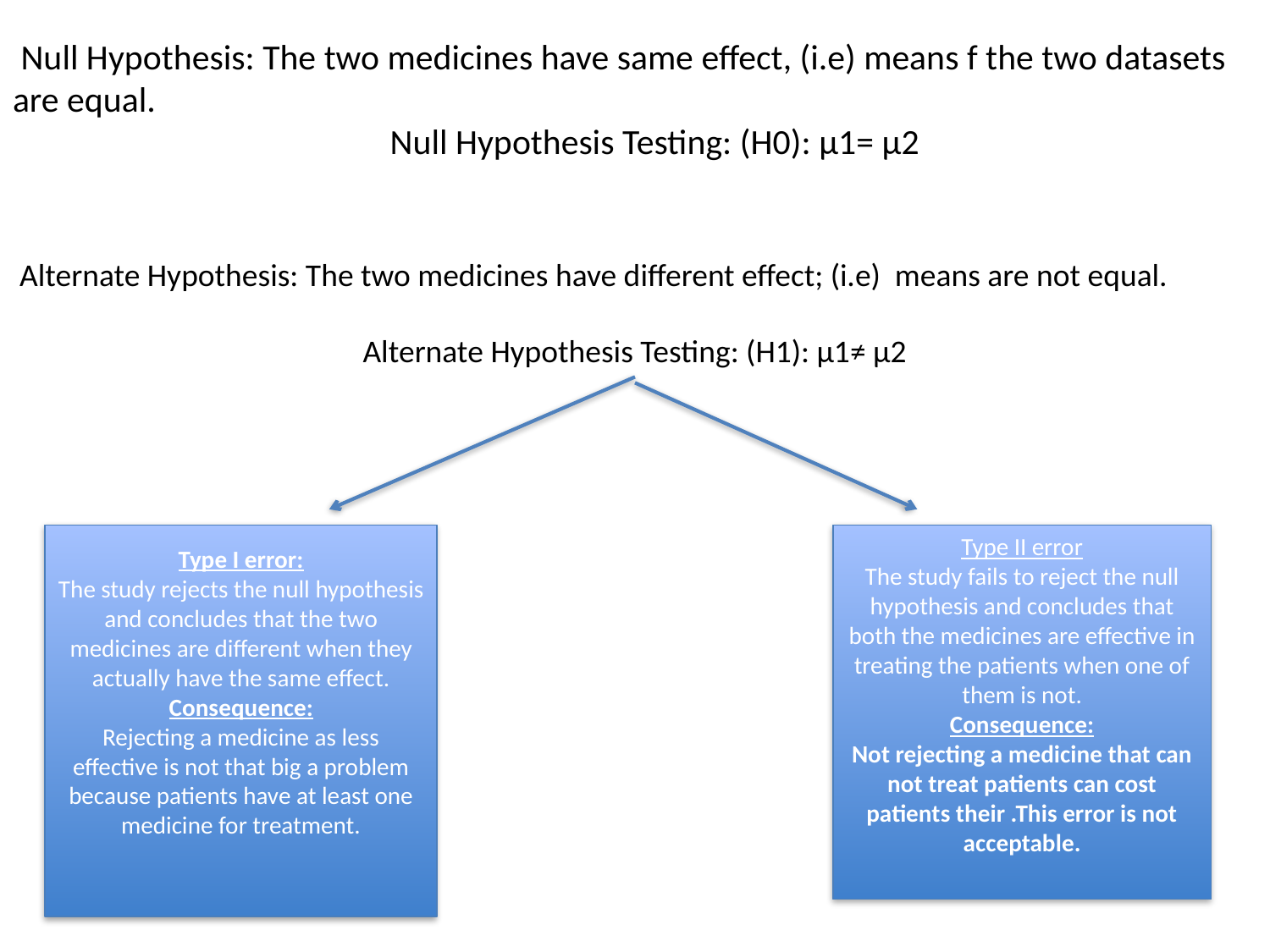

# Null Hypothesis: The two medicines have same effect, (i.e) means f the two datasets are equal. Null Hypothesis Testing: (H0): μ1= μ2
 Alternate Hypothesis: The two medicines have different effect; (i.e)  means are not equal.

Alternate Hypothesis Testing: (H1): μ1≠ μ2
Type I error:
The study rejects the null hypothesis and concludes that the two medicines are different when they actually have the same effect.
Consequence:
Rejecting a medicine as less effective is not that big a problem because patients have at least one medicine for treatment.

Type II error
The study fails to reject the null hypothesis and concludes that both the medicines are effective in treating the patients when one of them is not.
Consequence:
Not rejecting a medicine that can not treat patients can cost patients their .This error is not acceptable.